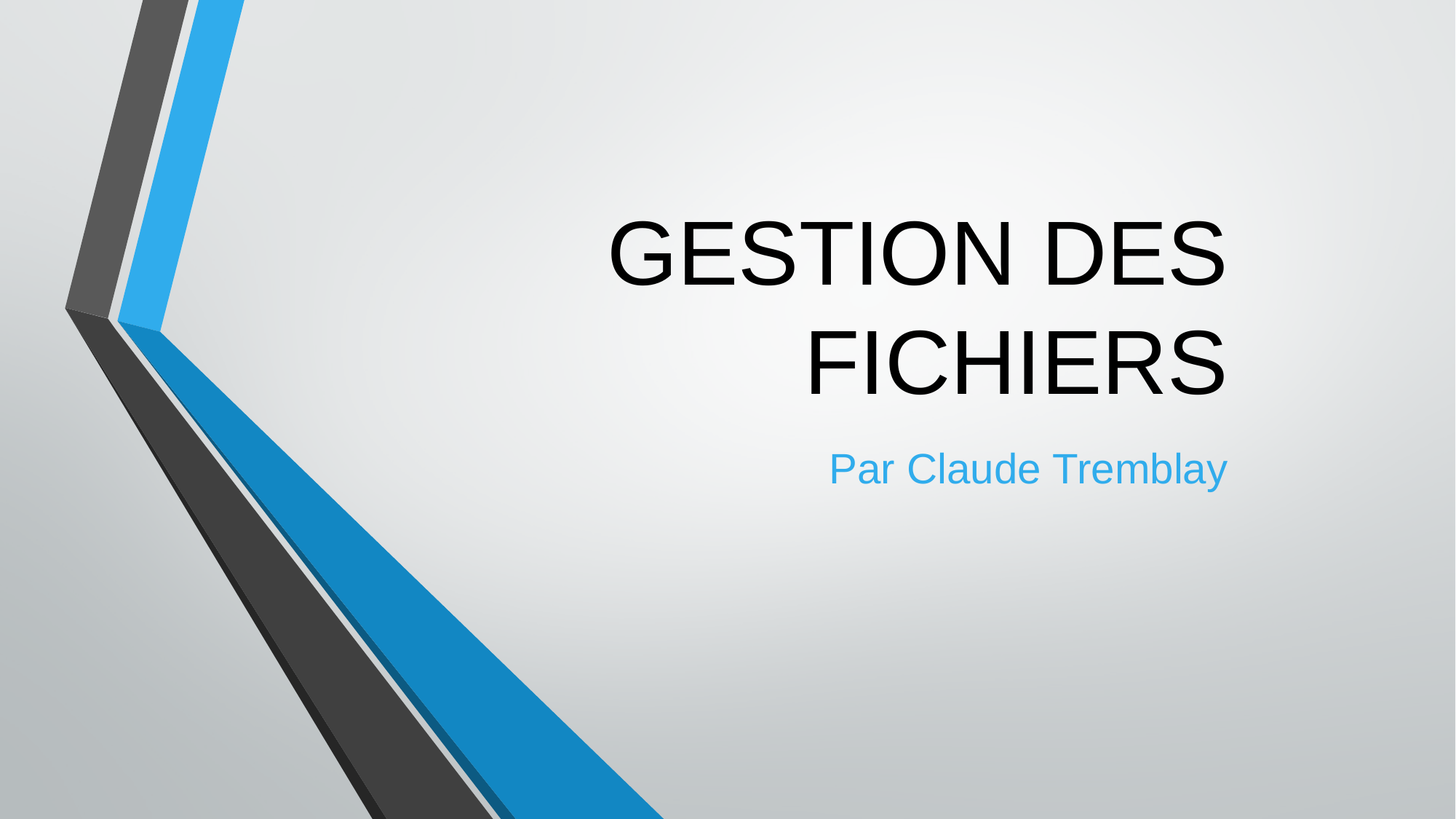

# GESTION DES FICHIERS
Par Claude Tremblay